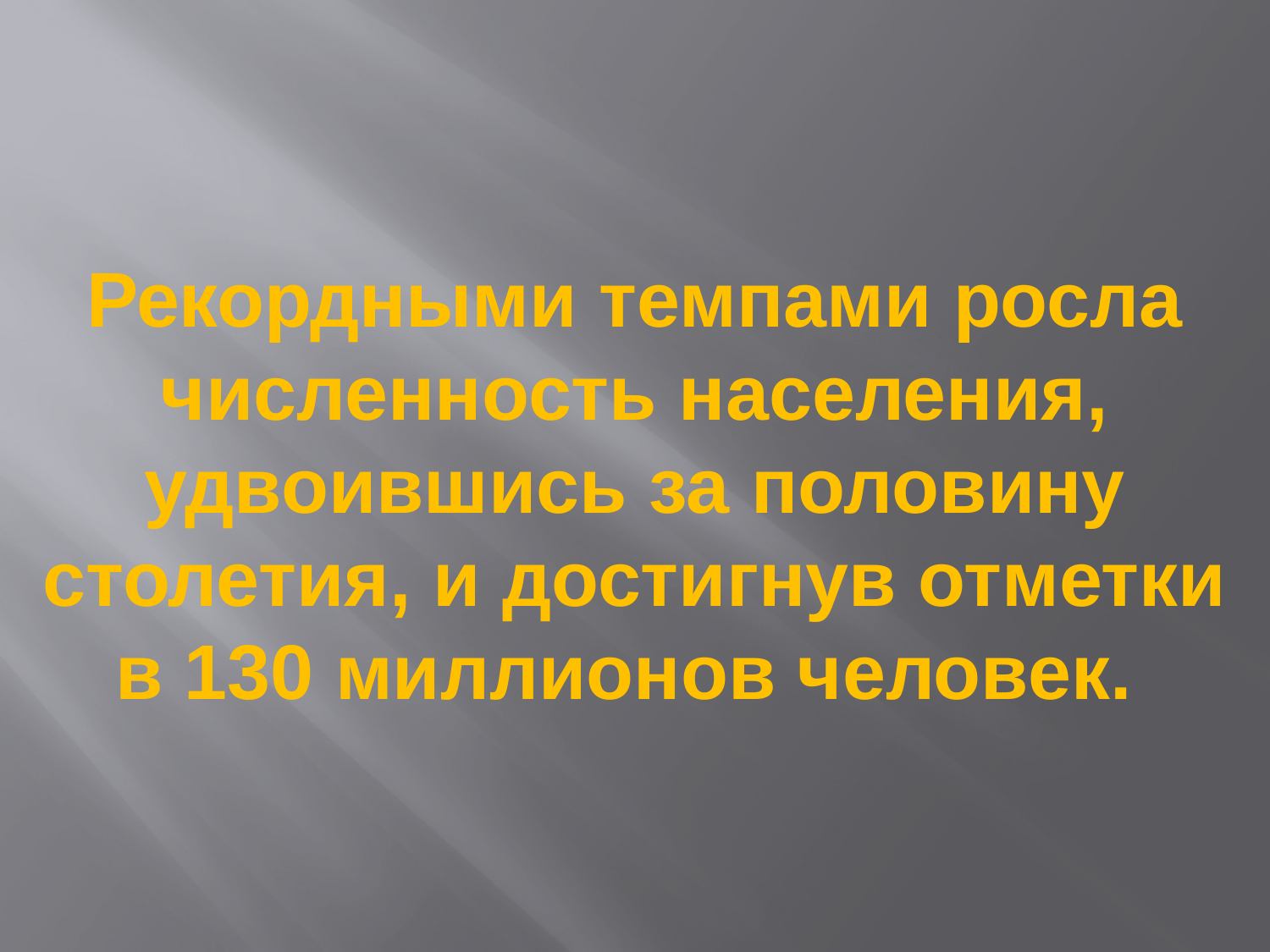

# Рекордными темпами росла численность населения, удвоившись за половину столетия, и достигнув отметки в 130 миллионов человек.